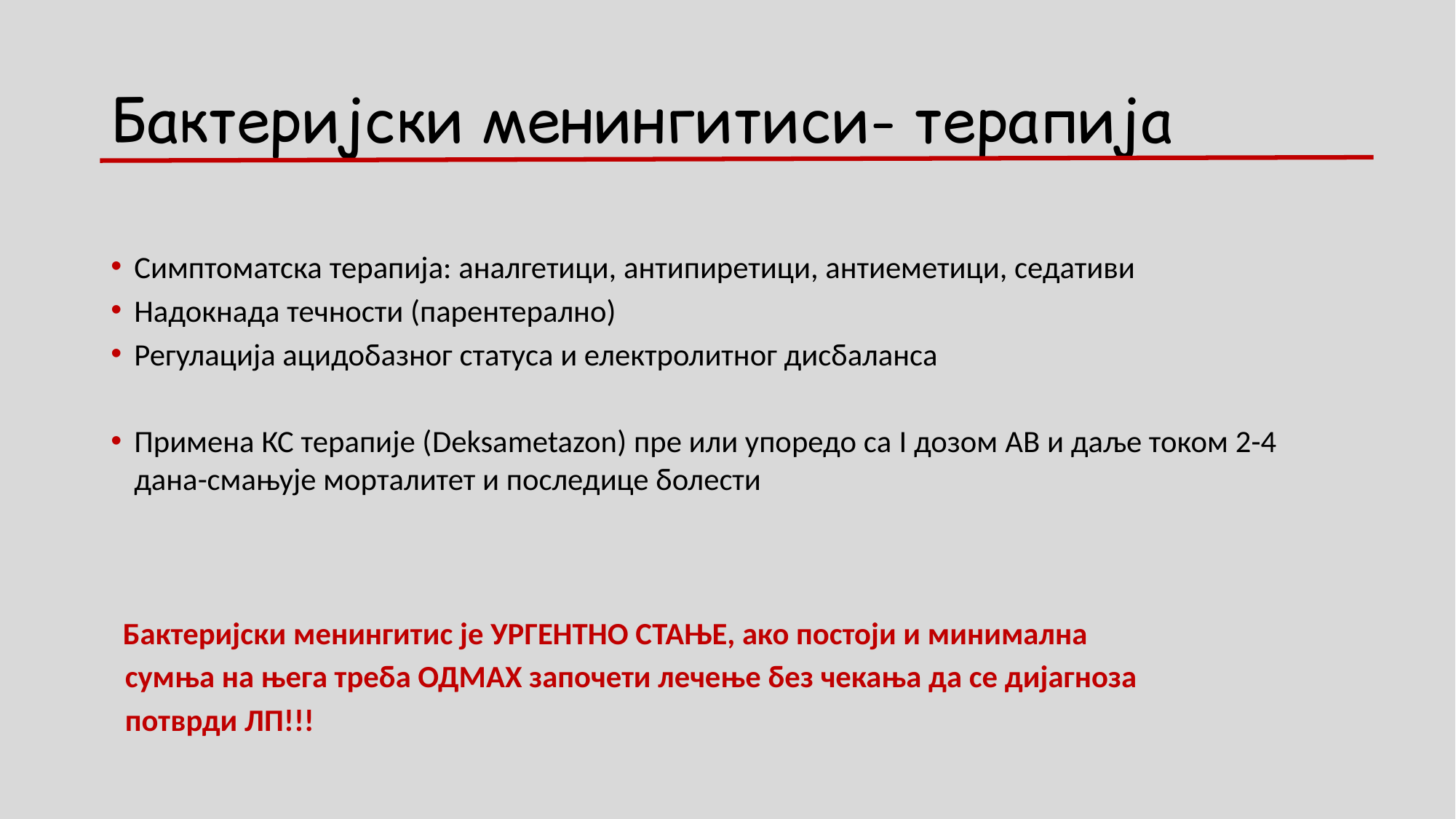

# Бактеријски менингитиси- терапија
Симптоматска терапија: аналгетици, антипиретици, антиеметици, седативи
Надокнада течности (парентерално)
Регулација ацидобазног статуса и електролитног дисбаланса

Примена КС терапије (Deksametazon) пре или упоредо са I дозом AB и даље током 2-4 дана-смањује морталитет и последице болести

  Бактеријски менингитис је УРГЕНТНО СТАЊЕ, ако постоји и минимална
  сумња на њега треба ОДМАХ започети лечење без чекања да се дијагноза
  потврди ЛП!!!